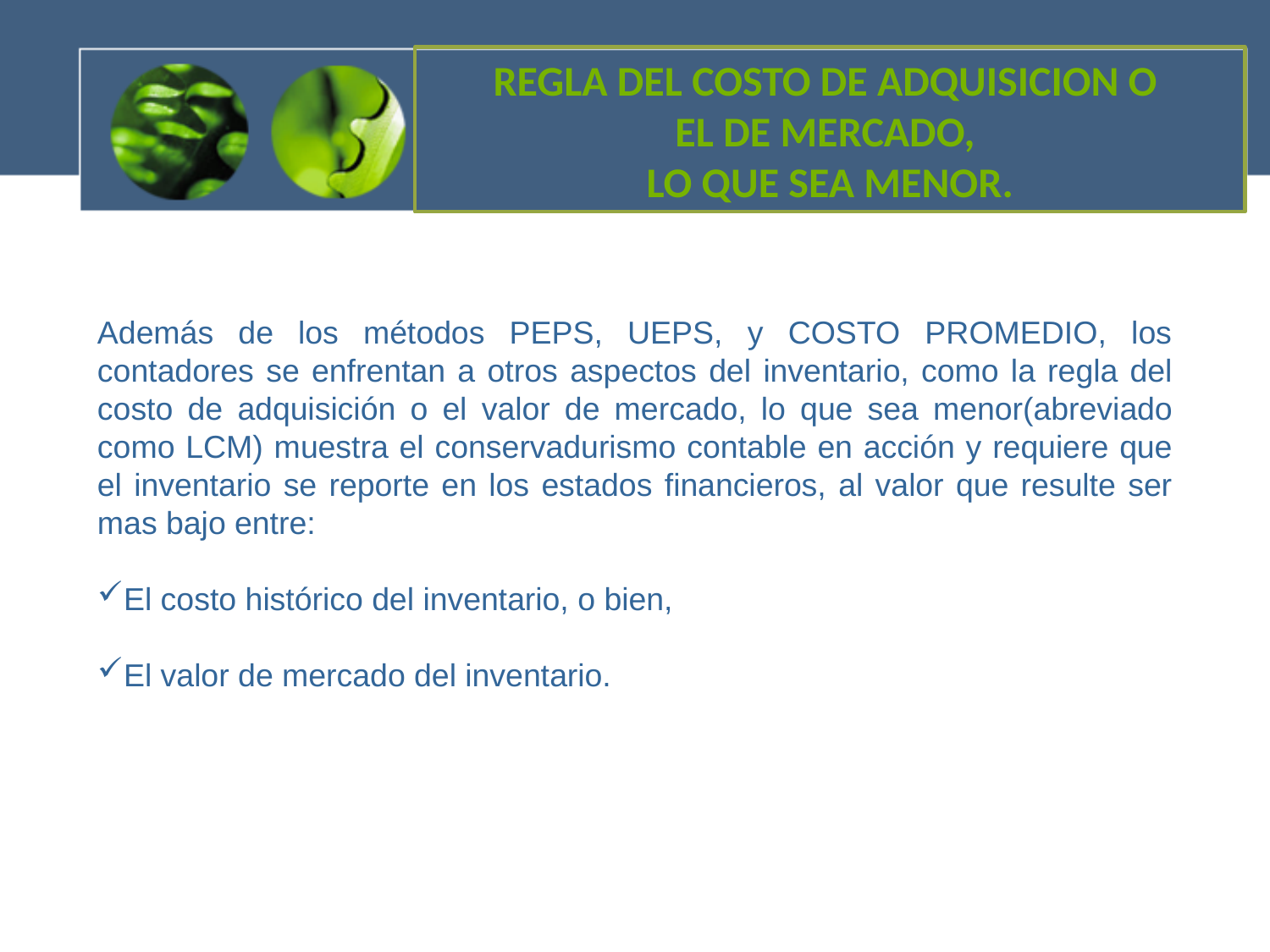

REGLA DEL COSTO DE ADQUISICION O
EL DE MERCADO,
LO QUE SEA MENOR.
Además de los métodos PEPS, UEPS, y COSTO PROMEDIO, los contadores se enfrentan a otros aspectos del inventario, como la regla del costo de adquisición o el valor de mercado, lo que sea menor(abreviado como LCM) muestra el conservadurismo contable en acción y requiere que el inventario se reporte en los estados financieros, al valor que resulte ser mas bajo entre:

El costo histórico del inventario, o bien,

El valor de mercado del inventario.